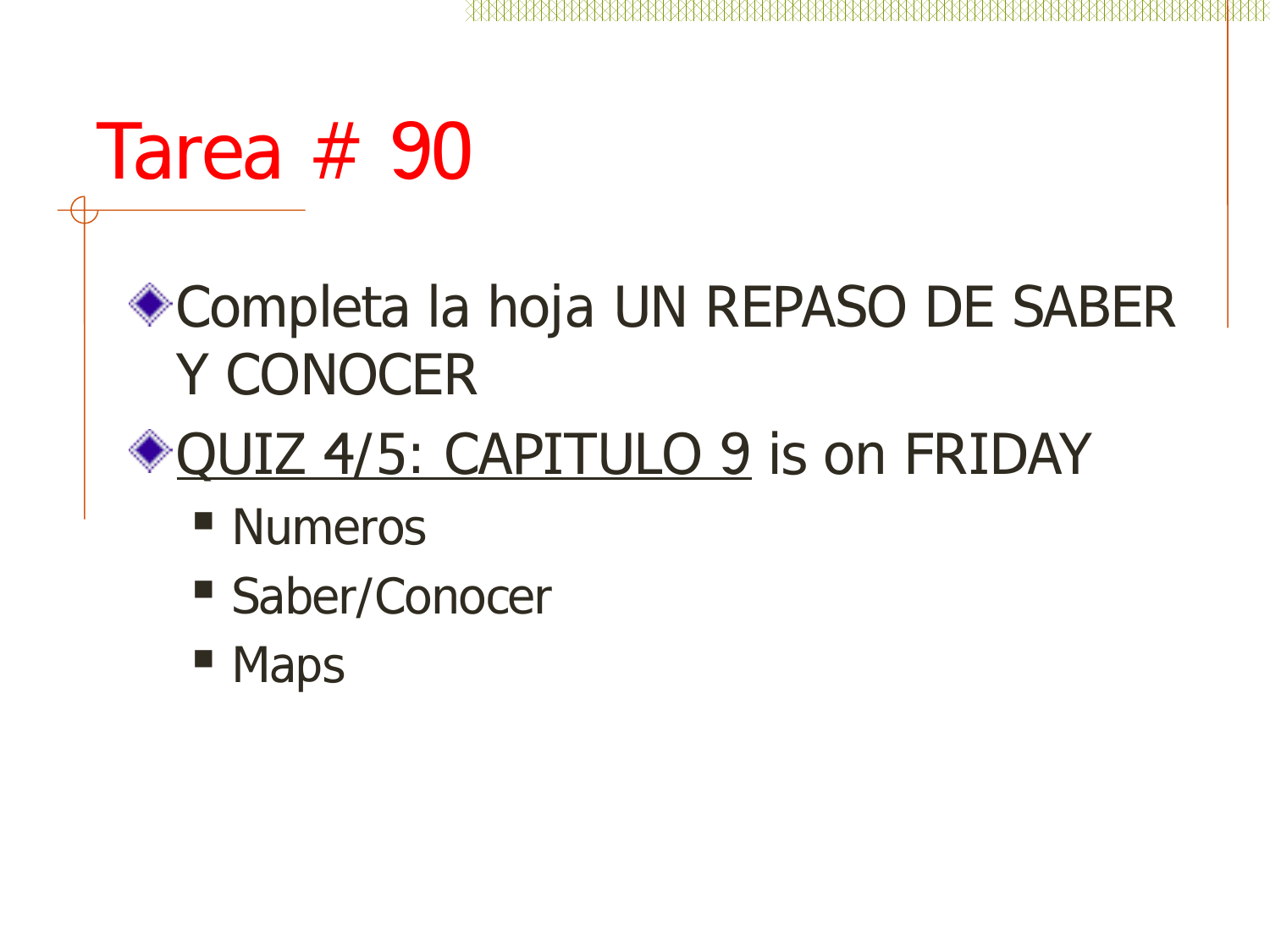

# Tarea # 90
Completa la hoja UN REPASO DE SABER Y CONOCER
QUIZ 4/5: CAPITULO 9 is on FRIDAY
Numeros
Saber/Conocer
Maps